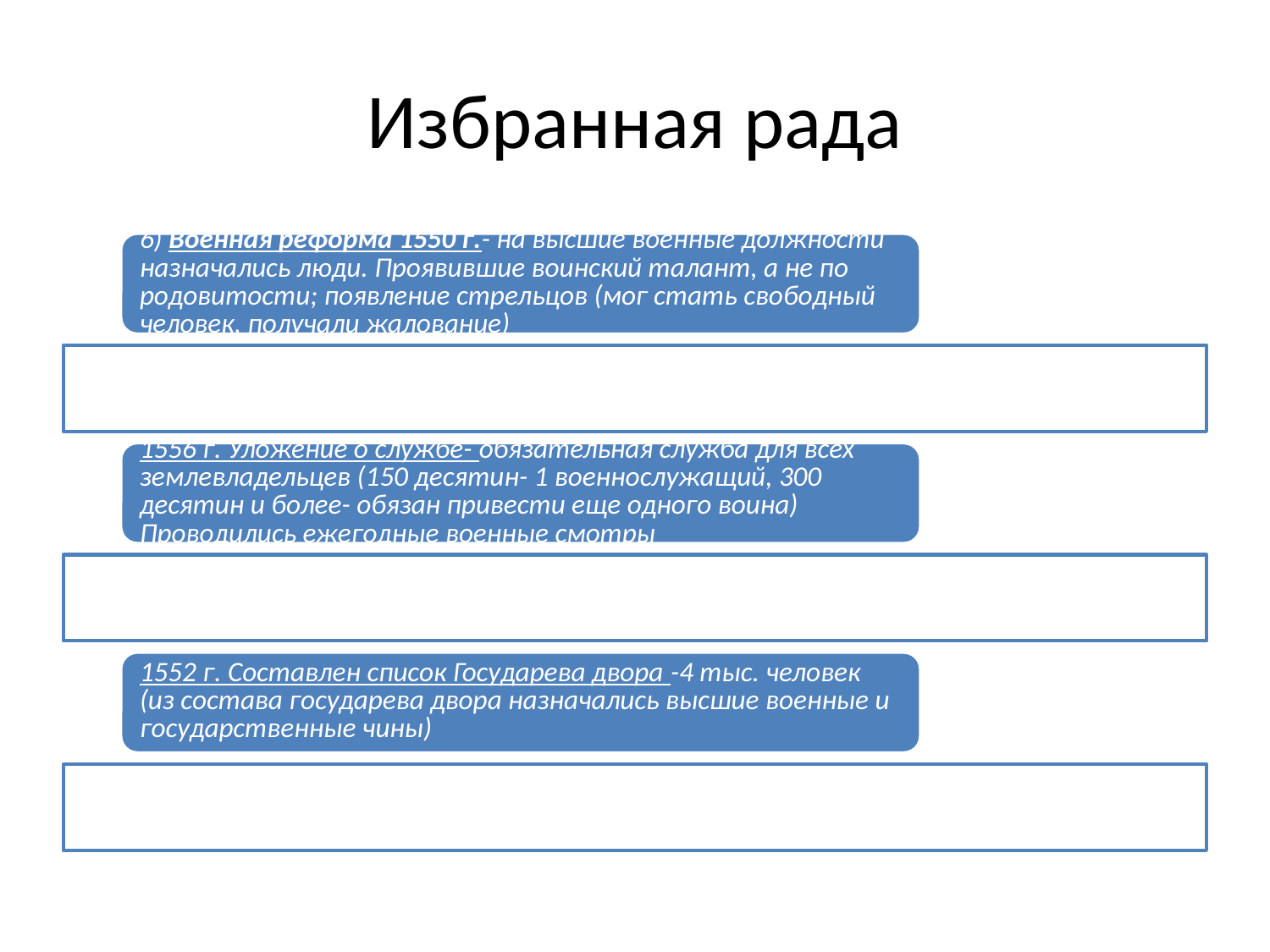

# Избранная рада
6) Военная реформа 1550 г.- на высшие военные должности назначались люди. Проявившие воинский талант, а не по родовитости; появление стрельцов (мог стать свободный человек, получали жалование)
1556 г. Уложение о службе- обязательная служба для всех землевладельцев (150 десятин- 1 военнослужащий, 300 десятин и более- обязан привести еще одного воина) Проводились ежегодные военные смотры
1552 г. Составлен список Государева двора -4 тыс. человек (из состава государева двора назначались высшие военные и государственные чины)